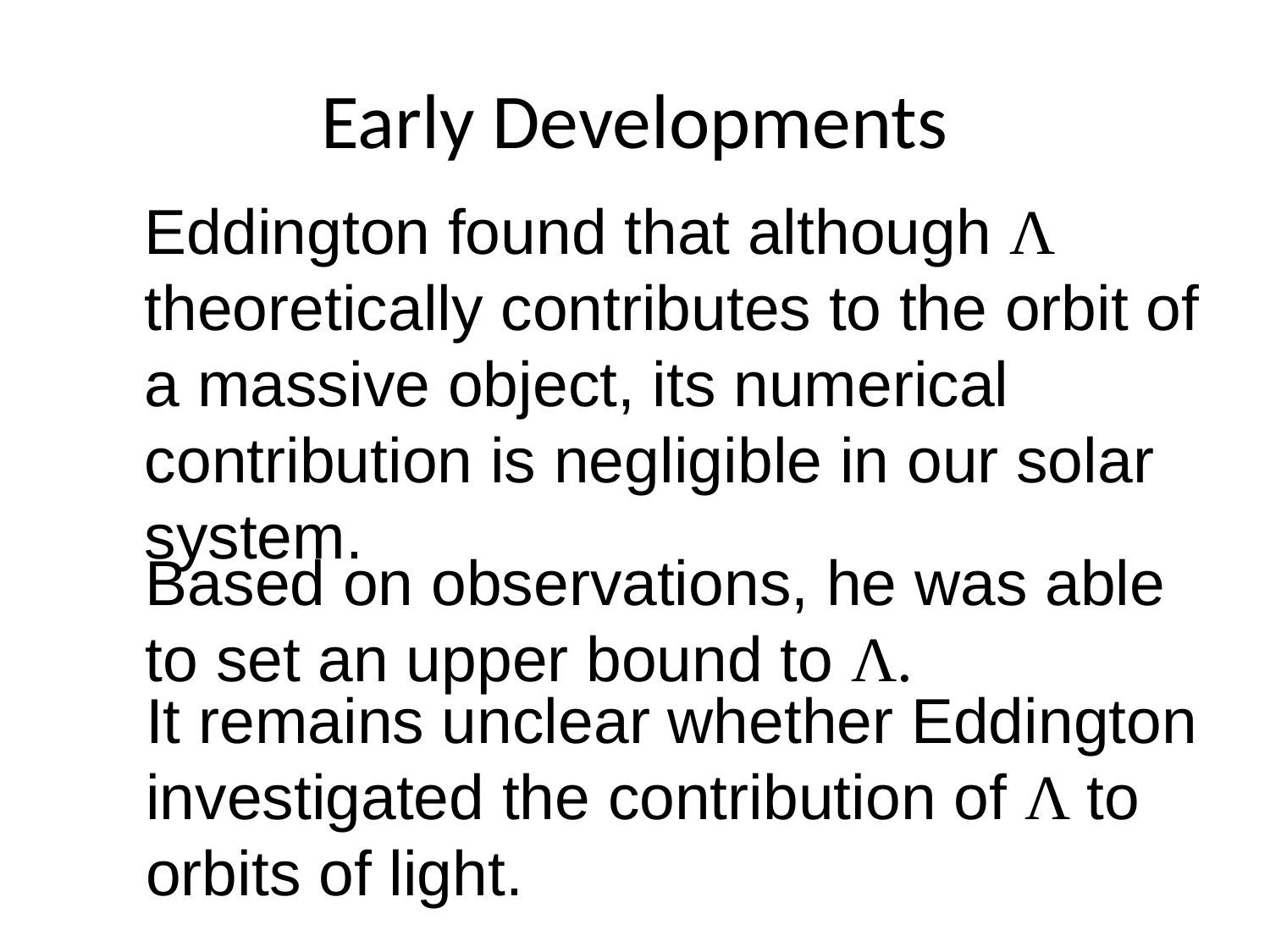

# Early Developments
Eddington found that although Λ theoretically contributes to the orbit of a massive object, its numerical contribution is negligible in our solar system.
Based on observations, he was able to set an upper bound to Λ.
It remains unclear whether Eddington investigated the contribution of Λ to orbits of light.